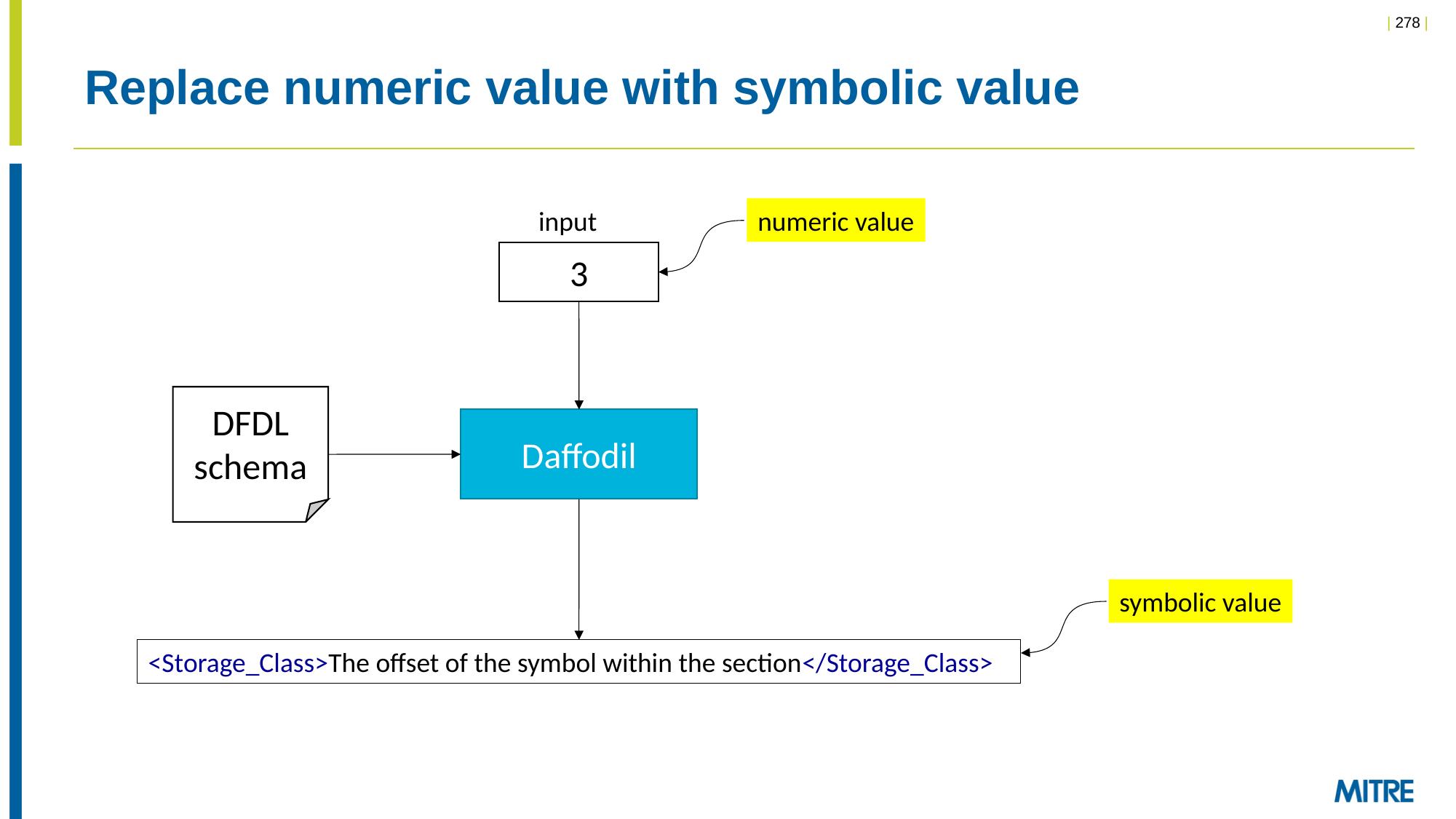

# Replace numeric value with symbolic value
input
numeric value
3
DFDL
schema
Daffodil
symbolic value
<Storage_Class>The offset of the symbol within the section</Storage_Class>